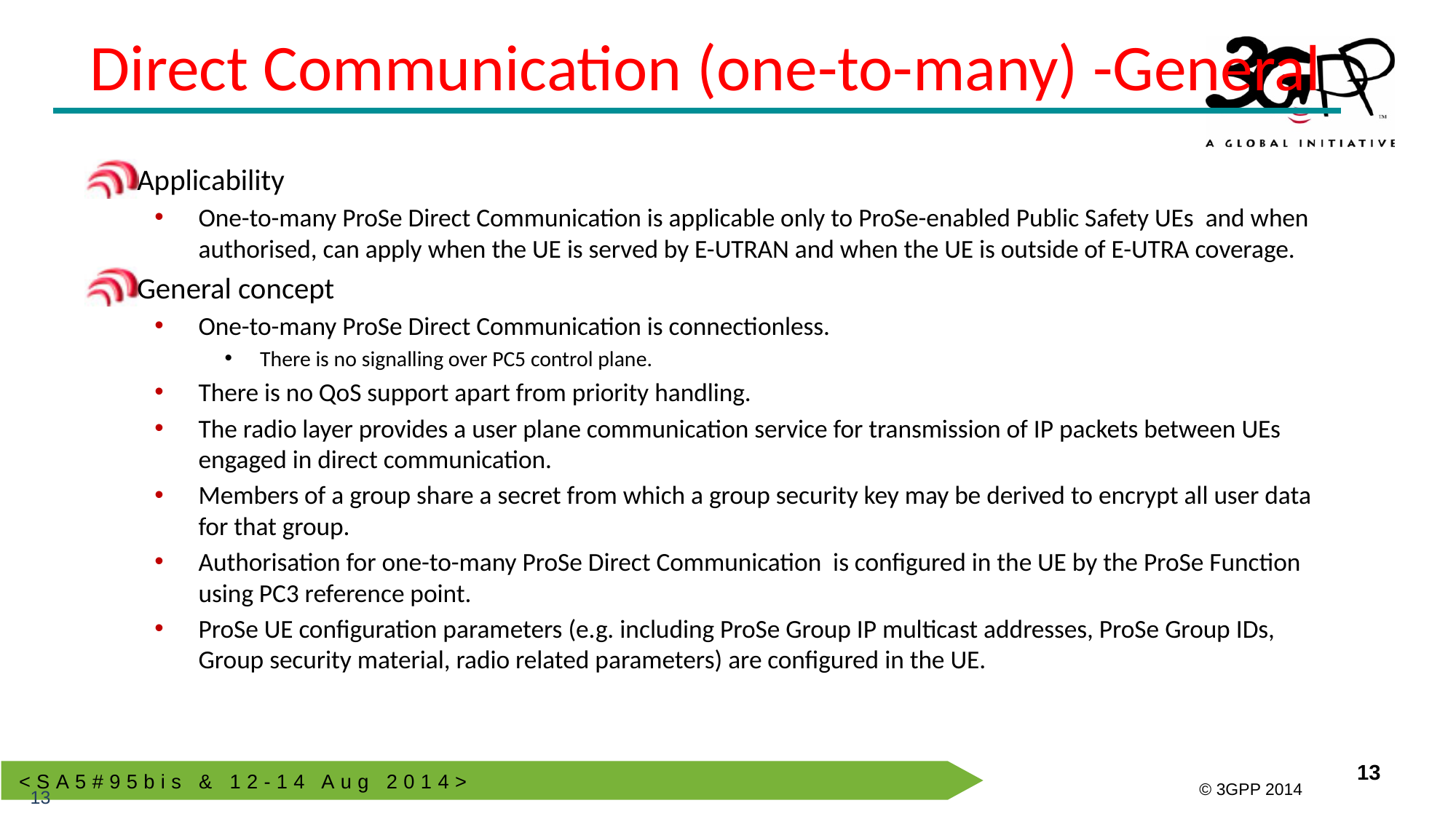

# Direct Communication (one-to-many) -General
Applicability
One-to-many ProSe Direct Communication is applicable only to ProSe-enabled Public Safety UEs  and when authorised, can apply when the UE is served by E-UTRAN and when the UE is outside of E-UTRA coverage.
General concept
One-to-many ProSe Direct Communication is connectionless.
There is no signalling over PC5 control plane.
There is no QoS support apart from priority handling.
The radio layer provides a user plane communication service for transmission of IP packets between UEs engaged in direct communication.
Members of a group share a secret from which a group security key may be derived to encrypt all user data for that group.
Authorisation for one-to-many ProSe Direct Communication  is configured in the UE by the ProSe Function using PC3 reference point.
ProSe UE configuration parameters (e.g. including ProSe Group IP multicast addresses, ProSe Group IDs, Group security material, radio related parameters) are configured in the UE.

13